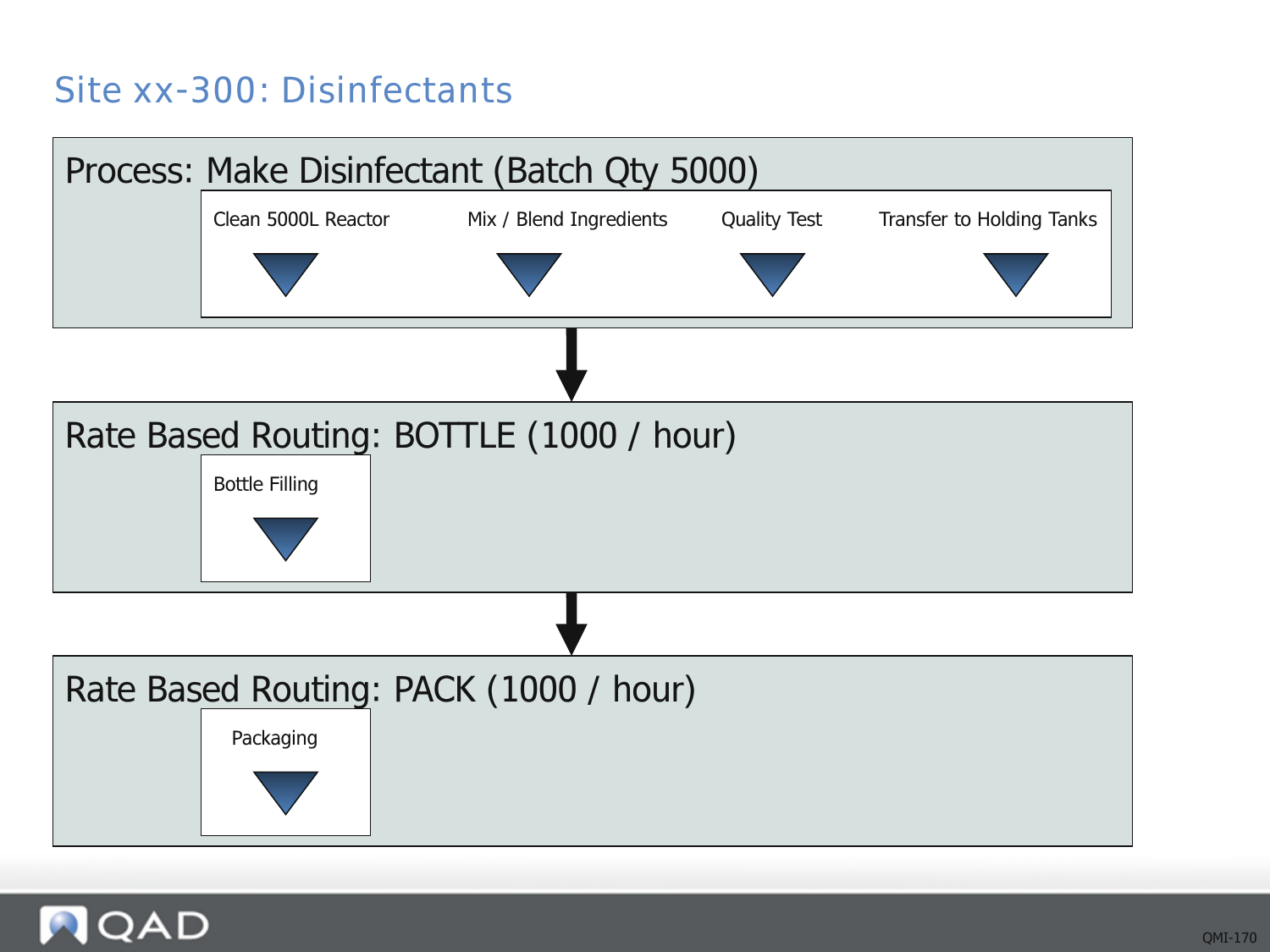

Site xx-300: Disinfectants
Process: Make Disinfectant (Batch Qty 5000)

Clean 5000L Reactor	Mix / Blend Ingredients	Quality Test	     Transfer to Holding Tanks

Rate Based Routing: BOTTLE (1000 / hour)

Bottle Filling

Rate Based Routing: PACK (1000 / hour)

   Packaging

QMI-170